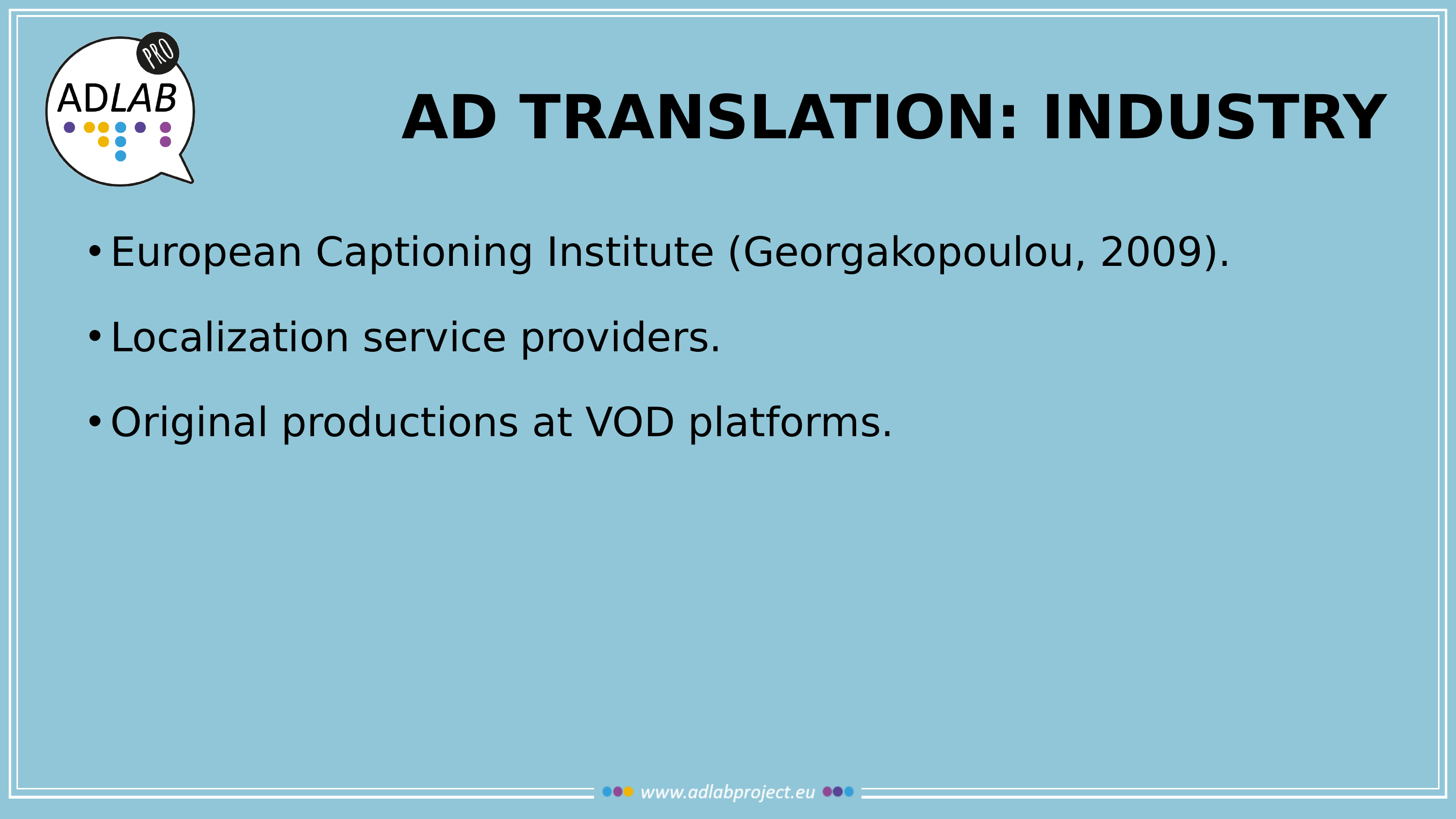

# Ad translation: industry
European Captioning Institute (Georgakopoulou, 2009).
Localization service providers.
Original productions at VOD platforms.